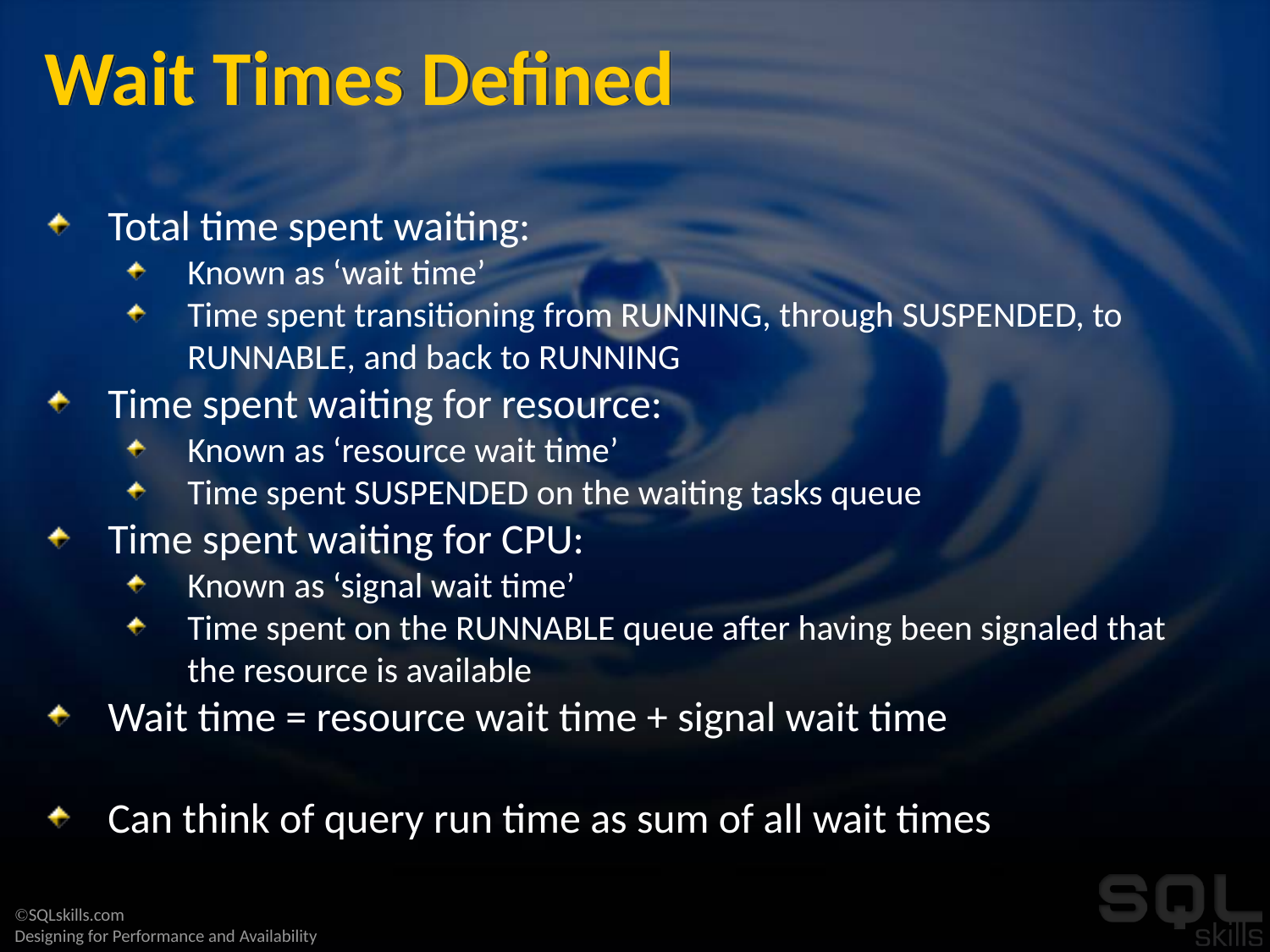

# Wait Times Defined
Total time spent waiting:
Known as ‘wait time’
Time spent transitioning from RUNNING, through SUSPENDED, to RUNNABLE, and back to RUNNING
Time spent waiting for resource:
Known as ‘resource wait time’
Time spent SUSPENDED on the waiting tasks queue
Time spent waiting for CPU:
Known as ‘signal wait time’
Time spent on the RUNNABLE queue after having been signaled that the resource is available
Wait time = resource wait time + signal wait time

Can think of query run time as sum of all wait times